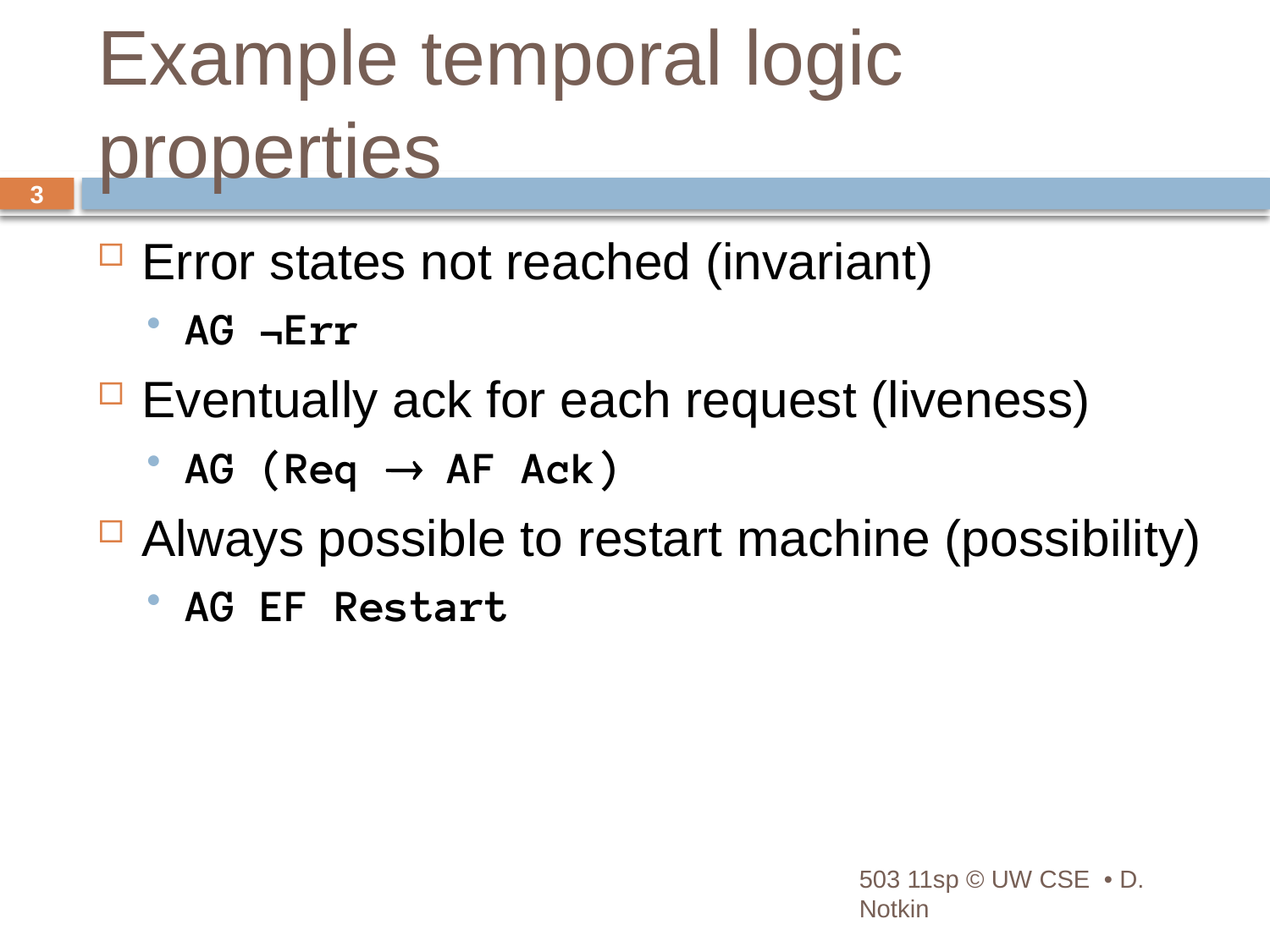

# Example temporal logic properties
3
Error states not reached (invariant)
AG ¬Err
Eventually ack for each request (liveness)
AG (Req → AF Ack)
Always possible to restart machine (possibility)
AG EF Restart
503 11sp © UW CSE  • D. Notkin